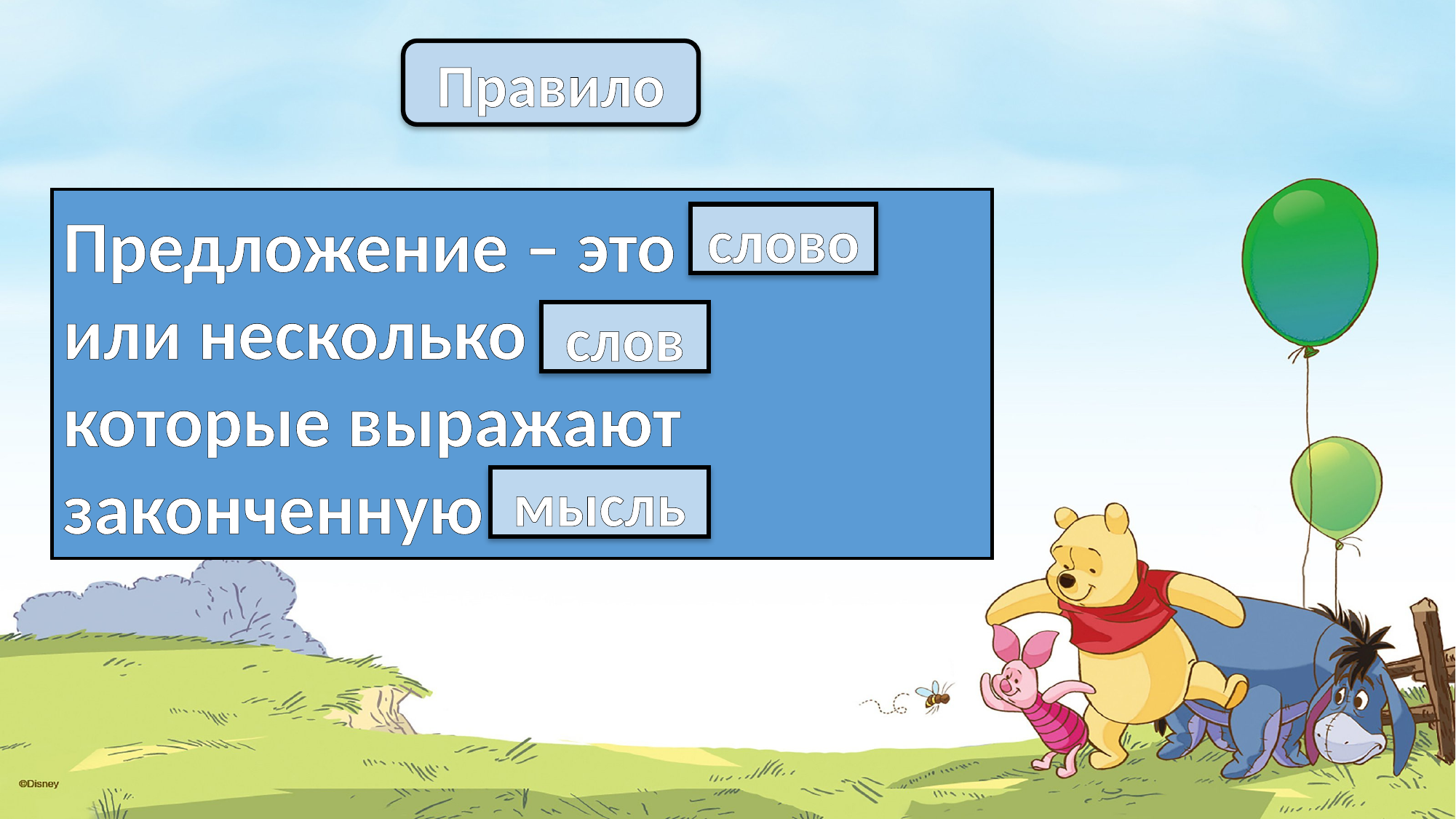

Правило
Предложение – это ……... или несколько ………., которые выражают законченную ……
слово
слов
мысль